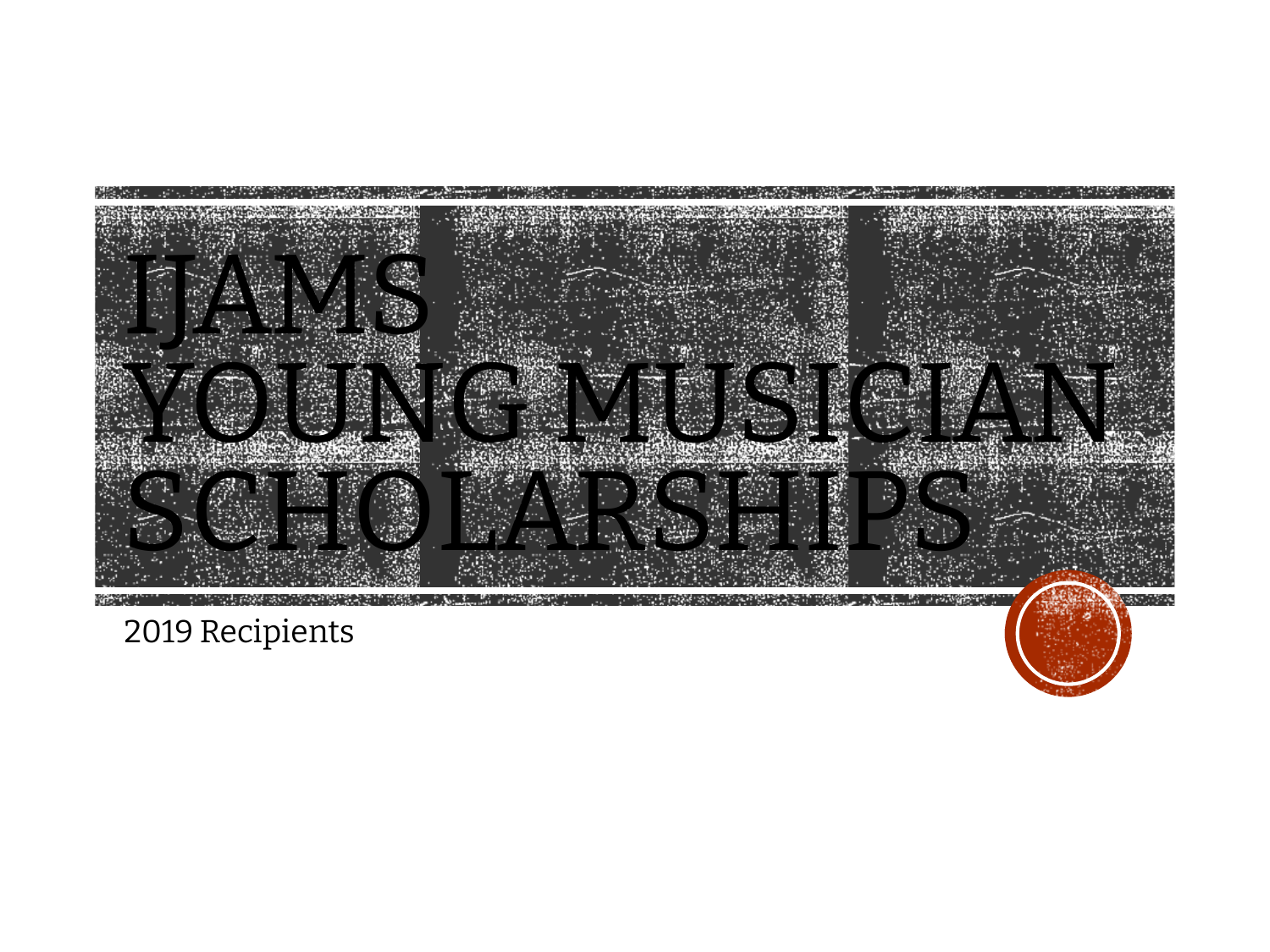

# iJams Young Musician Scholarships
2019 Recipients